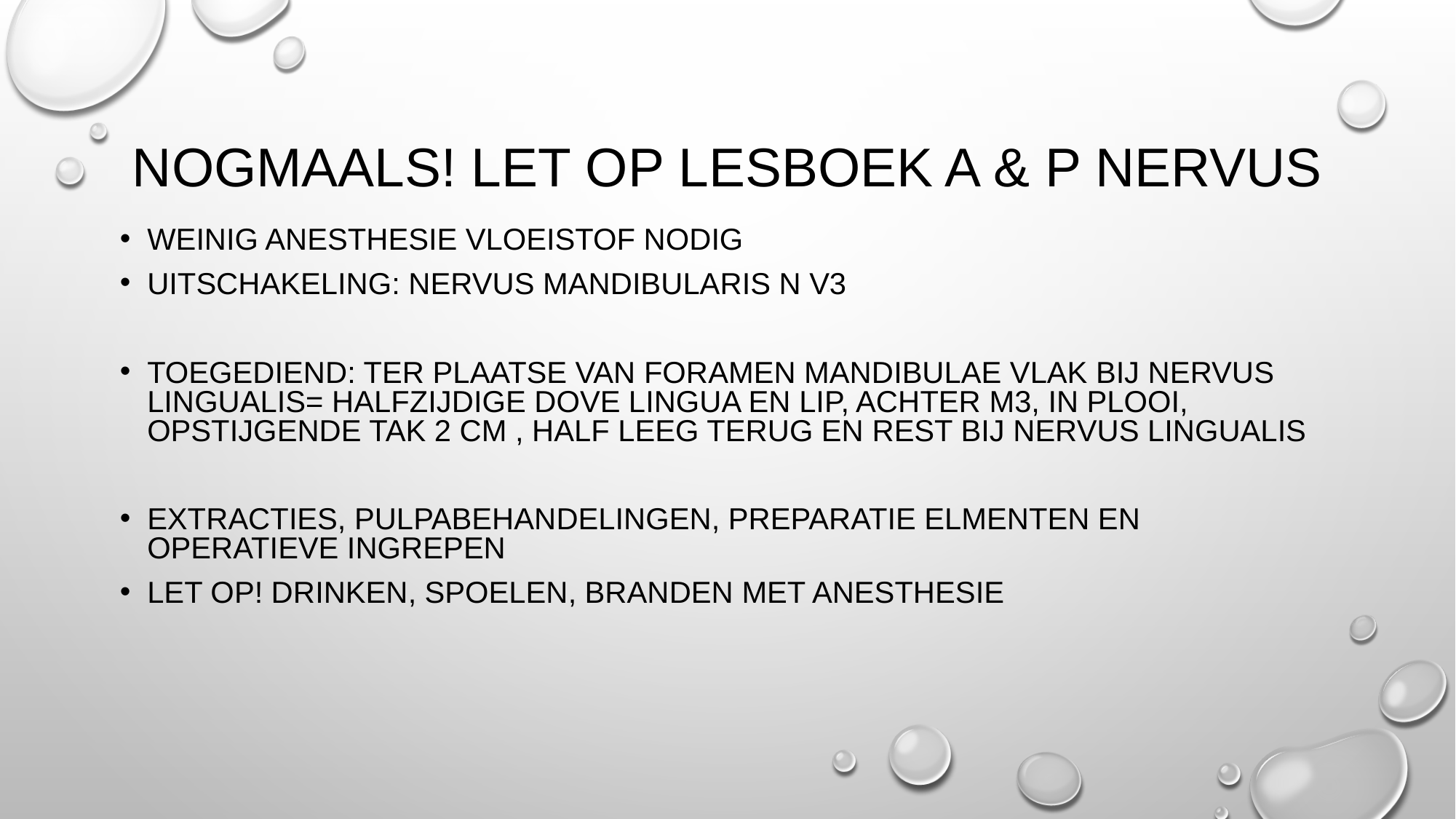

# Nogmaals! Let op lesboek A & P nervus
Weinig anesthesie vloeistof nodig
Uitschakeling: nervus mandibularis n V3

Toegediend: ter plaatse van foramen mandibulae vlak bij nervus lingualis= halfzijdige dove lingua en lip, achter M3, in plooi, opstijgende tak 2 cm , half leeg terug en rest bij nervus lingualis

Extracties, pulpabehandelingen, preparatie elmenten en Operatieve ingrepen
Let op! drinken, spoelen, branden met anesthesie